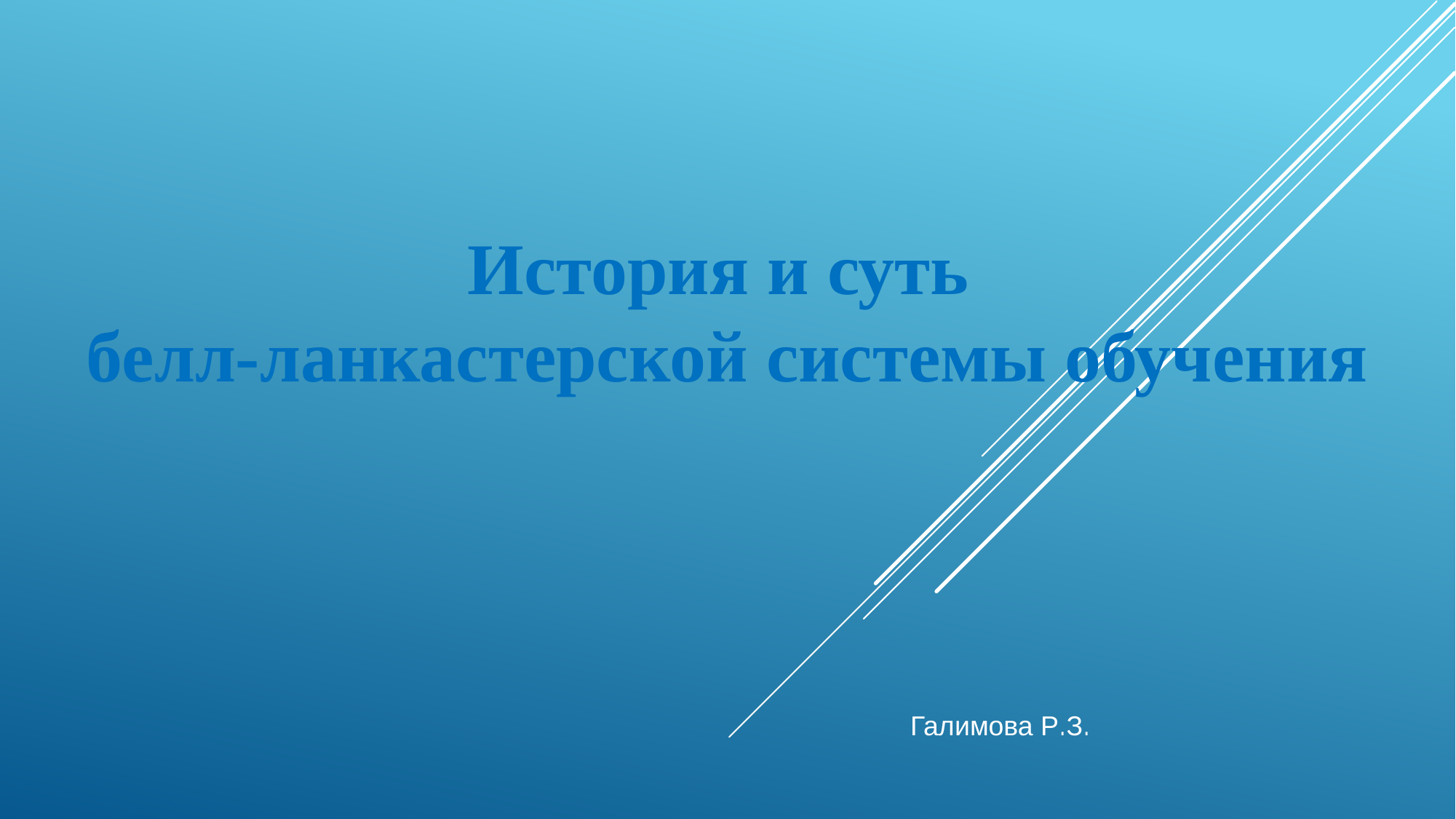

История и суть
белл-ланкастерской системы обучения
Галимова Р.З.